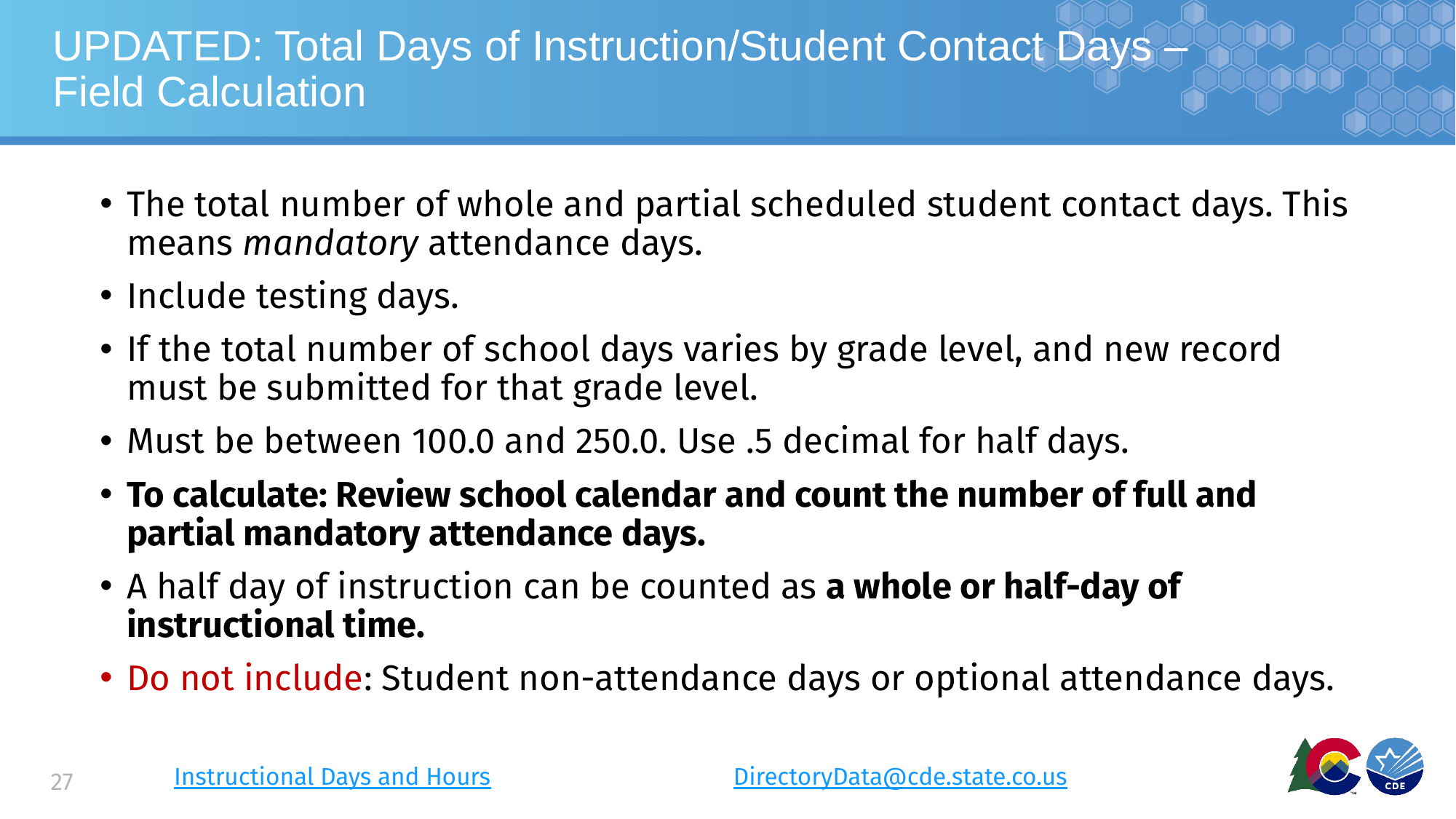

# UPDATED: Total Days of Instruction/Student Contact Days – Field Calculation
The total number of whole and partial scheduled student contact days. This means mandatory attendance days.
Include testing days.
If the total number of school days varies by grade level, and new record must be submitted for that grade level.
Must be between 100.0 and 250.0. Use .5 decimal for half days.
To calculate: Review school calendar and count the number of full and partial mandatory attendance days.
A half day of instruction can be counted as a whole or half-day of instructional time.
Do not include: Student non-attendance days or optional attendance days.

Instructional Days and Hours
DirectoryData@cde.state.co.us
27